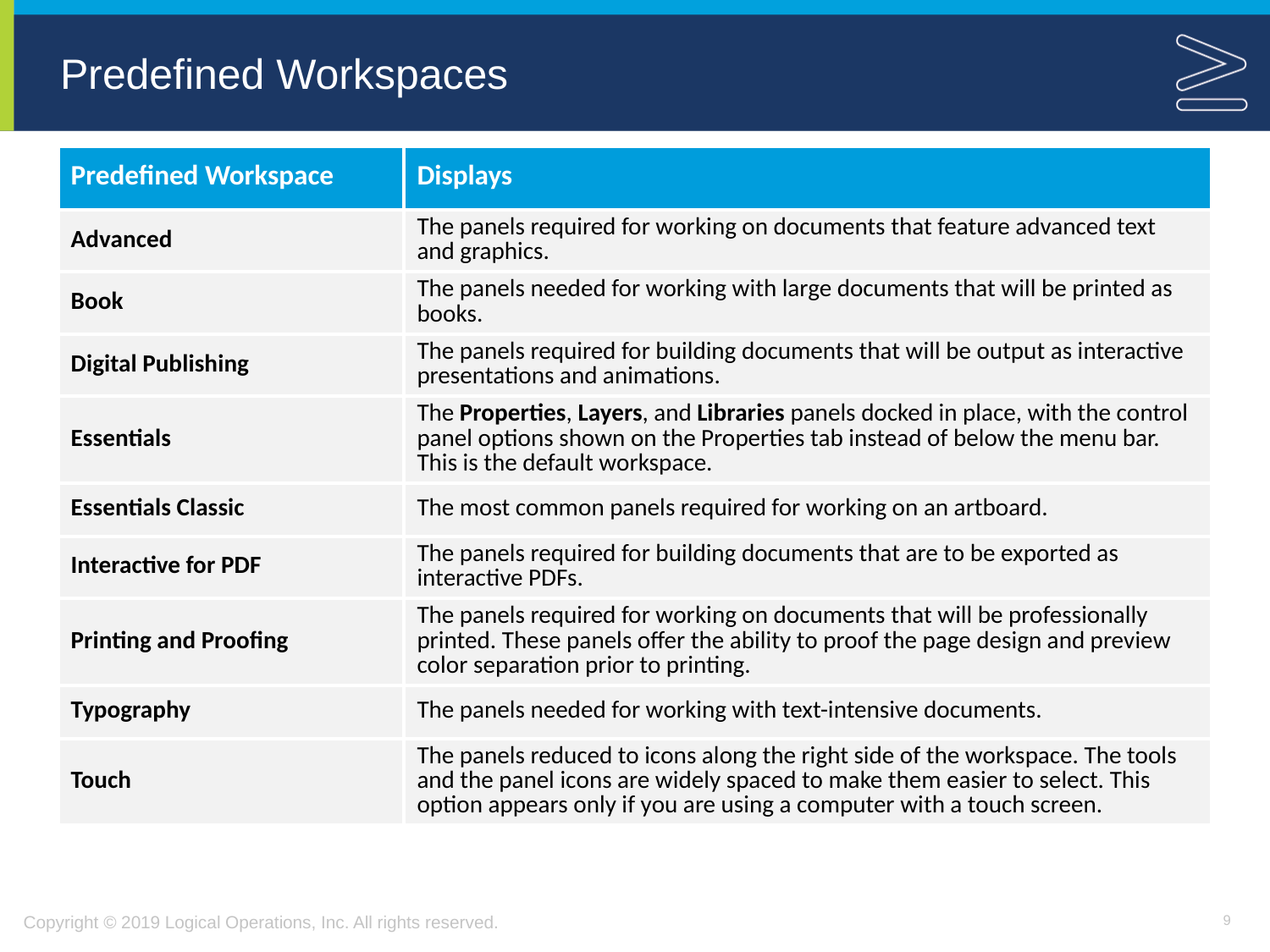

# Predefined Workspaces
| Predefined Workspace | Displays |
| --- | --- |
| Advanced | The panels required for working on documents that feature advanced text and graphics. |
| Book | The panels needed for working with large documents that will be printed as books. |
| Digital Publishing | The panels required for building documents that will be output as interactive presentations and animations. |
| Essentials | The Properties, Layers, and Libraries panels docked in place, with the control panel options shown on the Properties tab instead of below the menu bar. This is the default workspace. |
| Essentials Classic | The most common panels required for working on an artboard. |
| Interactive for PDF | The panels required for building documents that are to be exported as interactive PDFs. |
| Printing and Proofing | The panels required for working on documents that will be professionally printed. These panels offer the ability to proof the page design and preview color separation prior to printing. |
| Typography | The panels needed for working with text-intensive documents. |
| Touch | The panels reduced to icons along the right side of the workspace. The tools and the panel icons are widely spaced to make them easier to select. This option appears only if you are using a computer with a touch screen. |
9